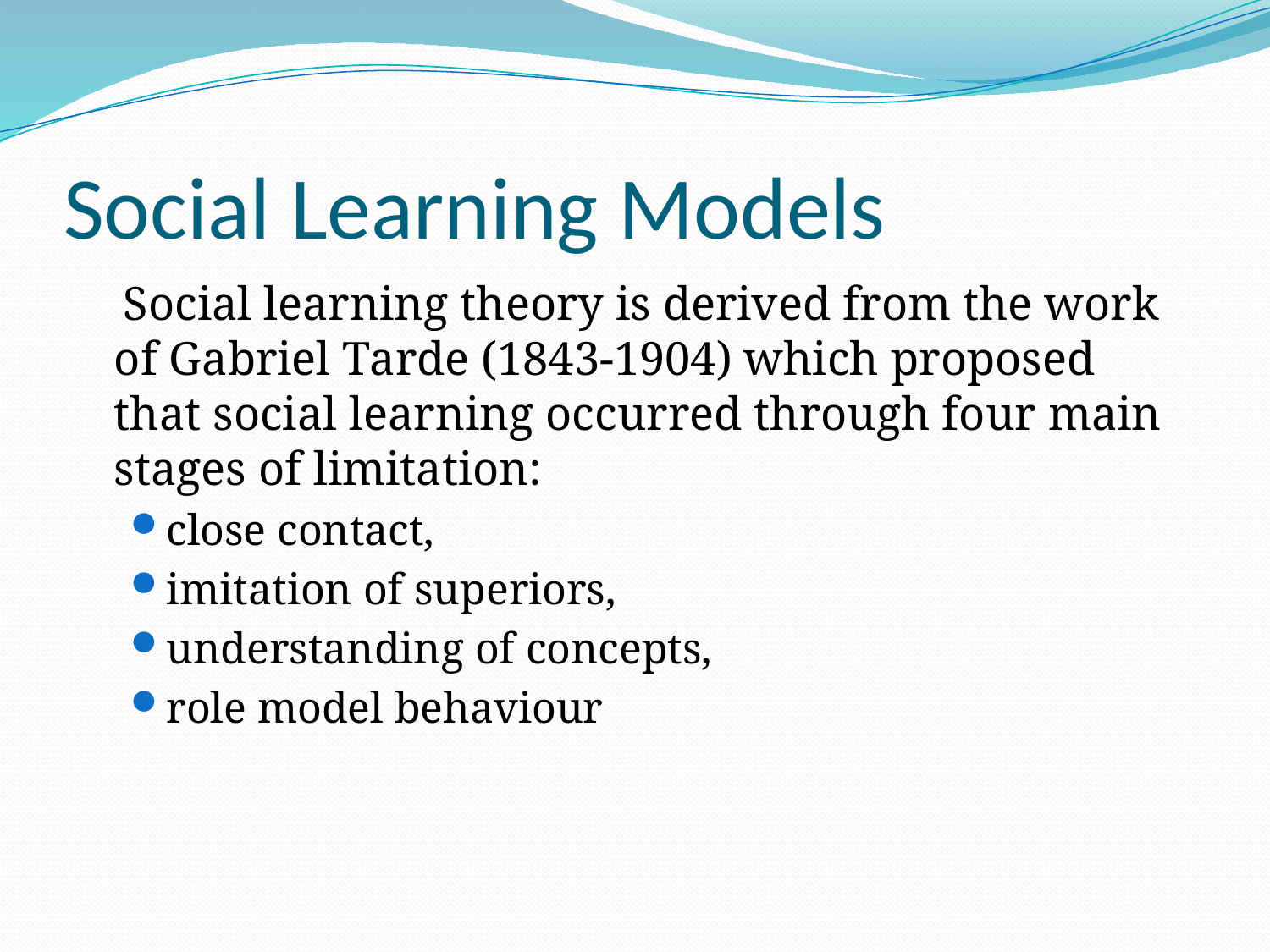

# Social Learning Models
    Social learning theory is derived from the work of Gabriel Tarde (1843-1904) which proposed that social learning occurred through four main stages of limitation:
close contact,
imitation of superiors,
understanding of concepts,
role model behaviour